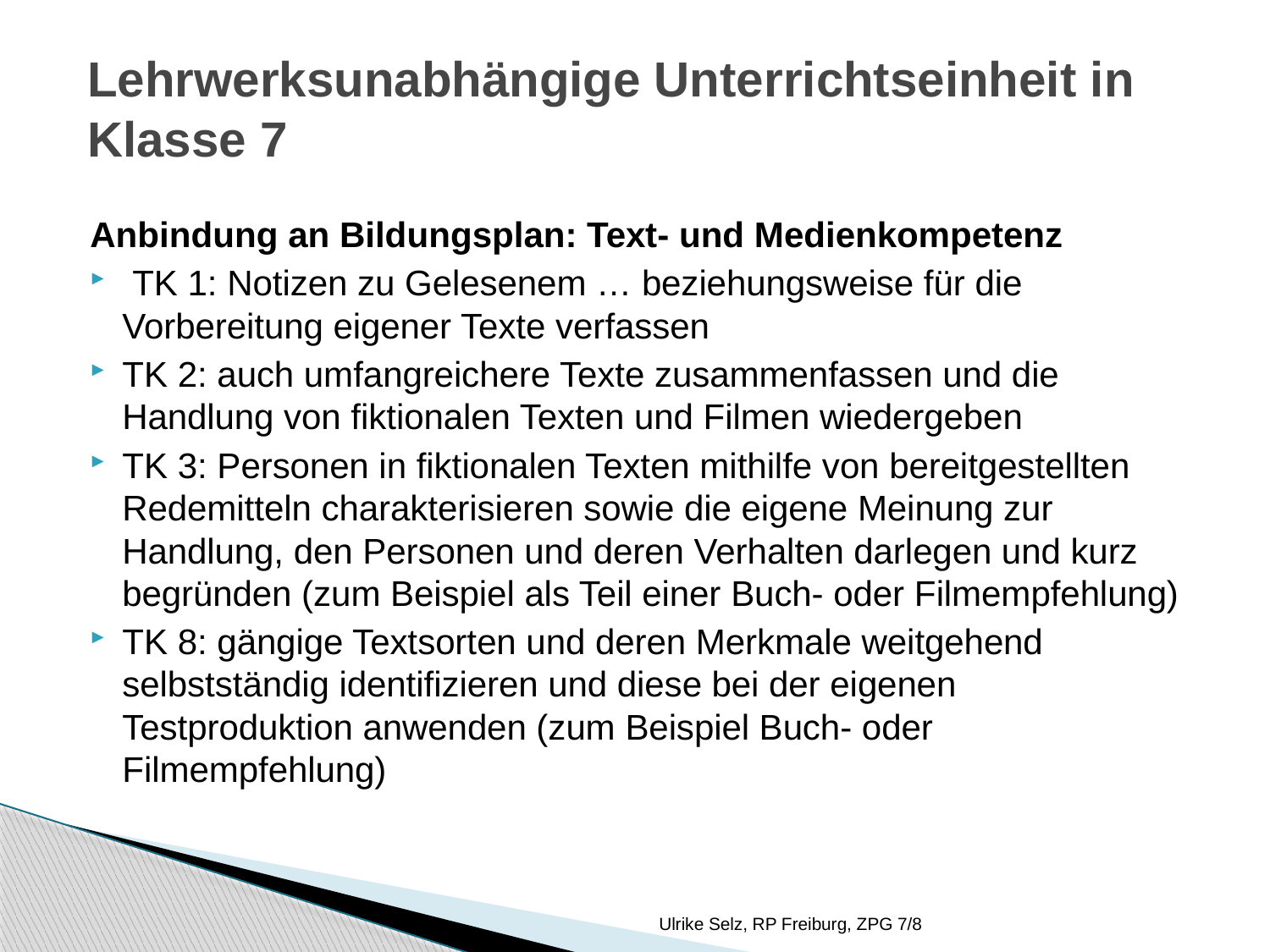

# Lehrwerksunabhängige Unterrichtseinheit in Klasse 7
Anbindung an Bildungsplan: Text- und Medienkompetenz
 TK 1: Notizen zu Gelesenem … beziehungsweise für die Vorbereitung eigener Texte verfassen
TK 2: auch umfangreichere Texte zusammenfassen und die Handlung von fiktionalen Texten und Filmen wiedergeben
TK 3: Personen in fiktionalen Texten mithilfe von bereitgestellten Redemitteln charakterisieren sowie die eigene Meinung zur Handlung, den Personen und deren Verhalten darlegen und kurz begründen (zum Beispiel als Teil einer Buch- oder Filmempfehlung)
TK 8: gängige Textsorten und deren Merkmale weitgehend selbstständig identifizieren und diese bei der eigenen Testproduktion anwenden (zum Beispiel Buch- oder Filmempfehlung)

Ulrike Selz, RP Freiburg, ZPG 7/8